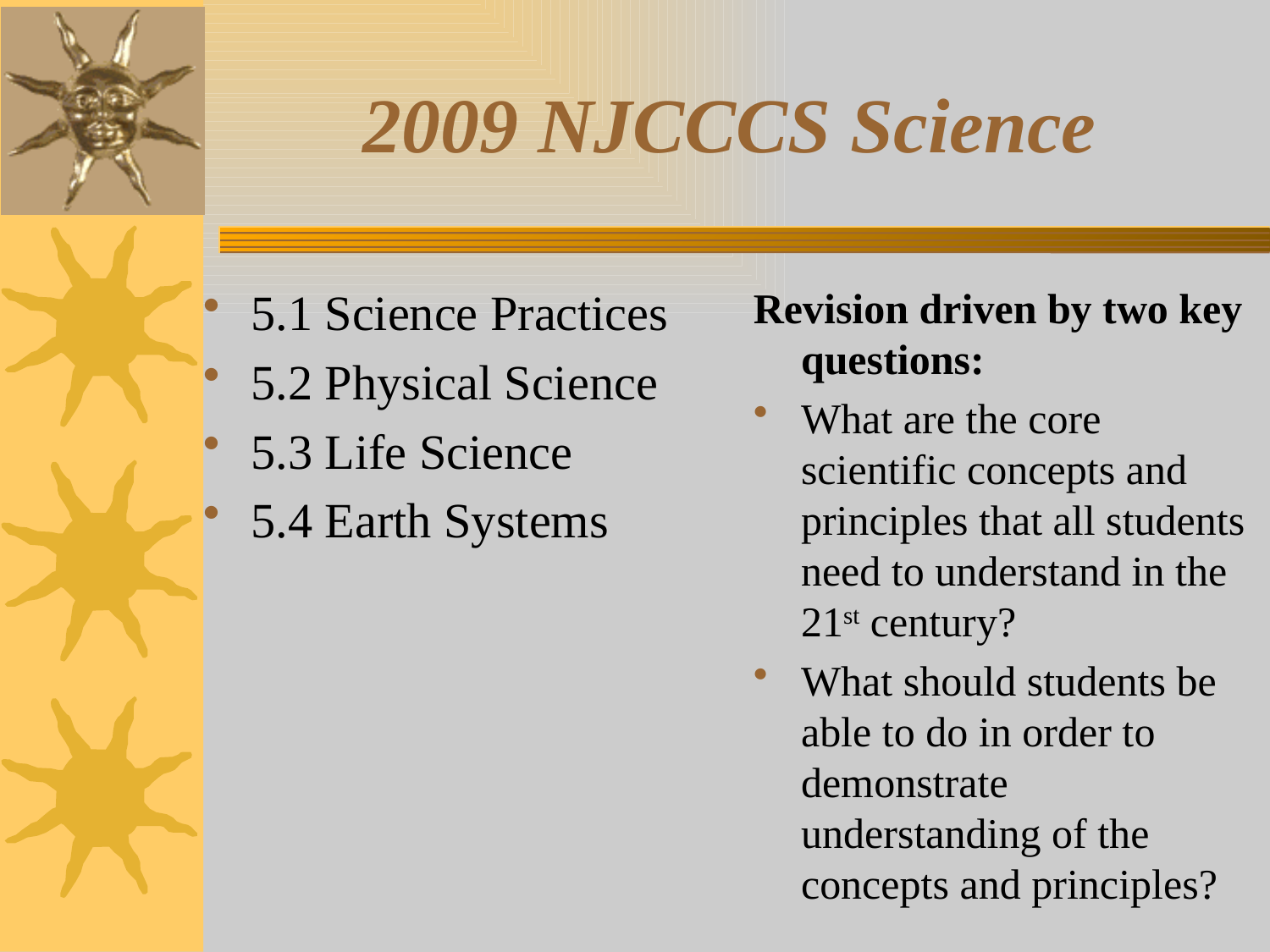

# 2009 NJCCCS Science
5.1 Science Practices
5.2 Physical Science
5.3 Life Science
5.4 Earth Systems
Revision driven by two key questions:
What are the core scientific concepts and principles that all students need to understand in the 21st century?
What should students be able to do in order to demonstrate understanding of the concepts and principles?